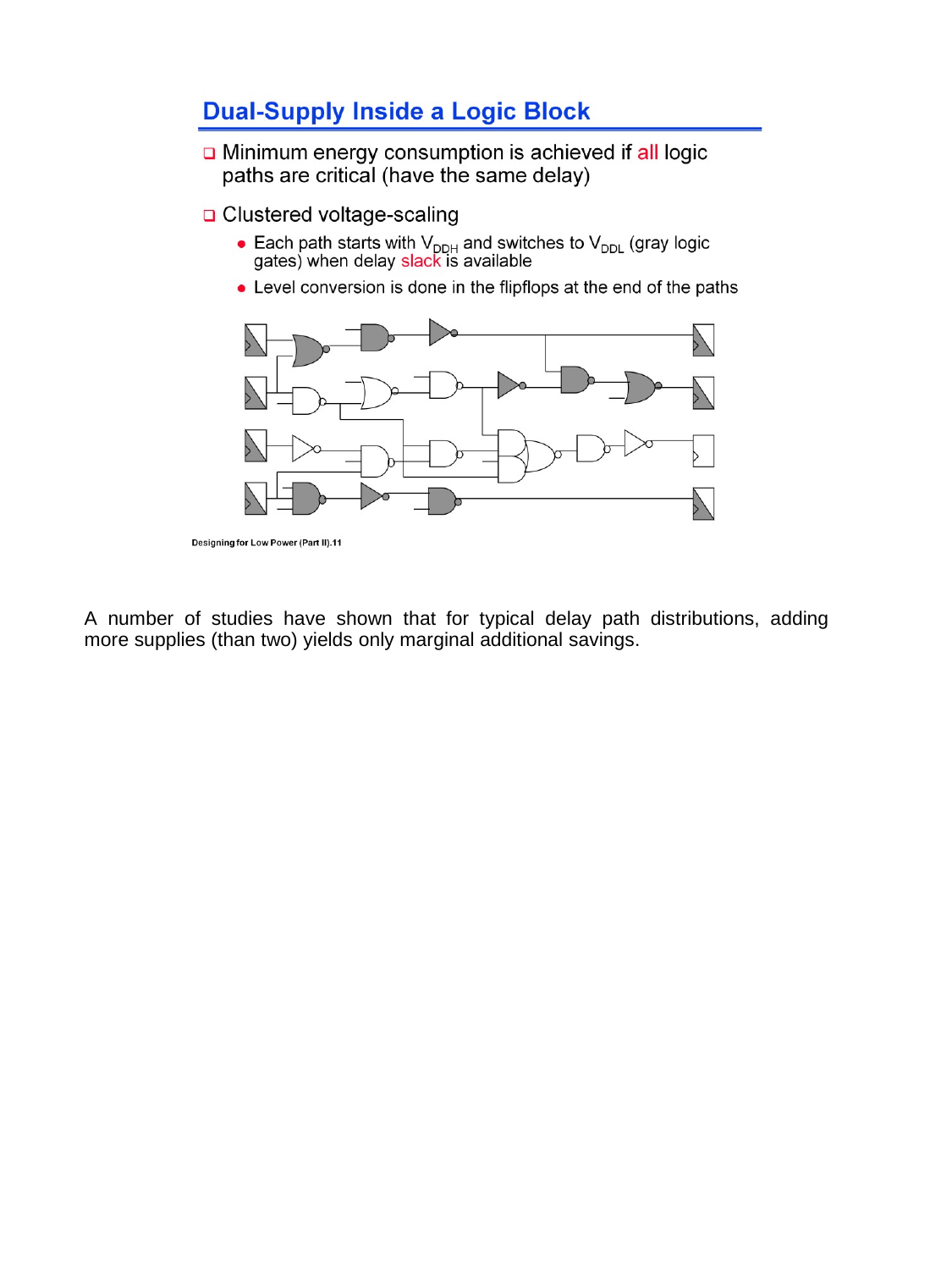

A number of studies have shown that for typical delay path distributions, adding more supplies (than two) yields only marginal additional savings.